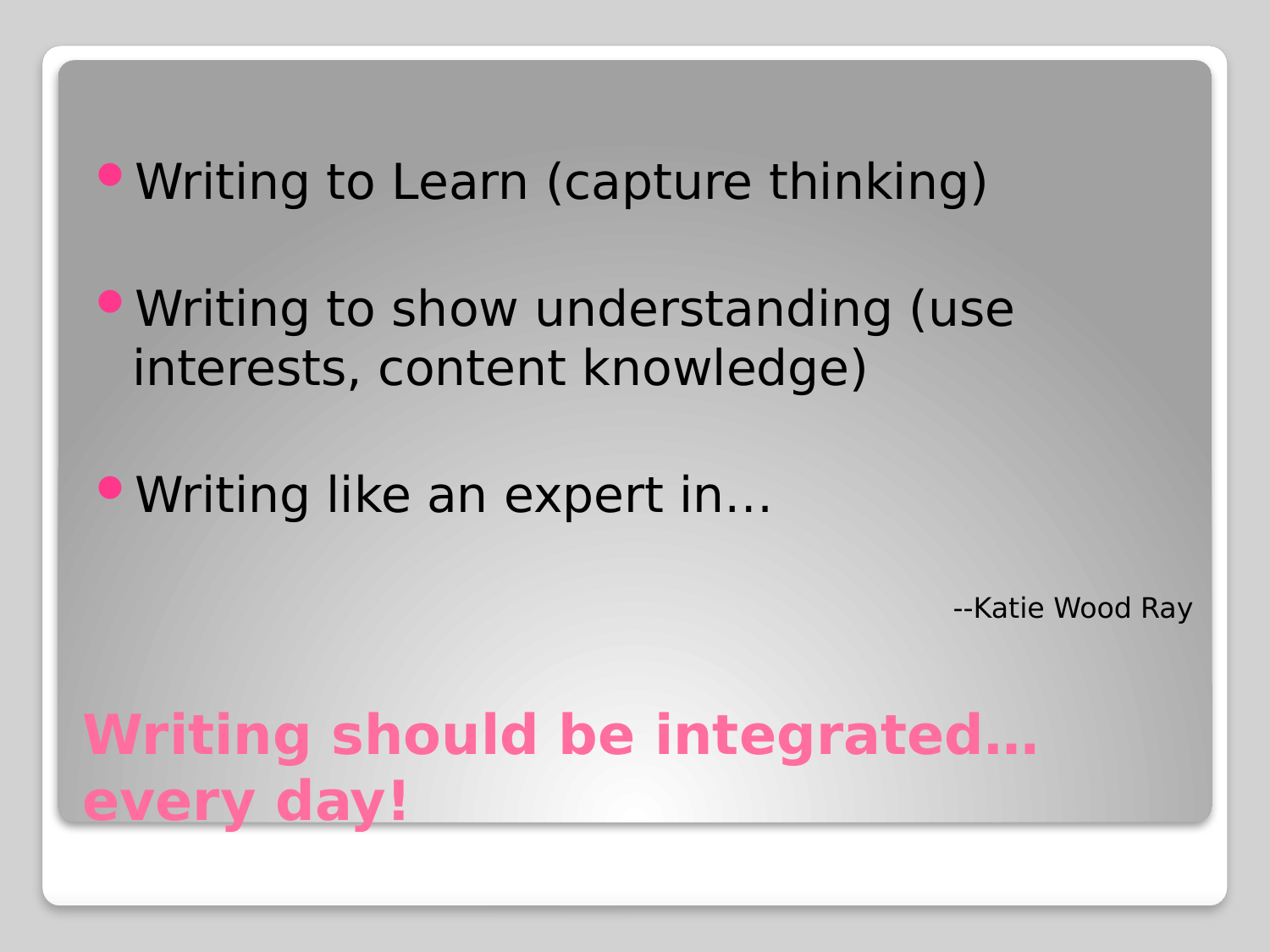

Writing to Learn (capture thinking)

Writing to show understanding (use interests, content knowledge)

Writing like an expert in…

--Katie Wood Ray

# Writing should be integrated…every day!